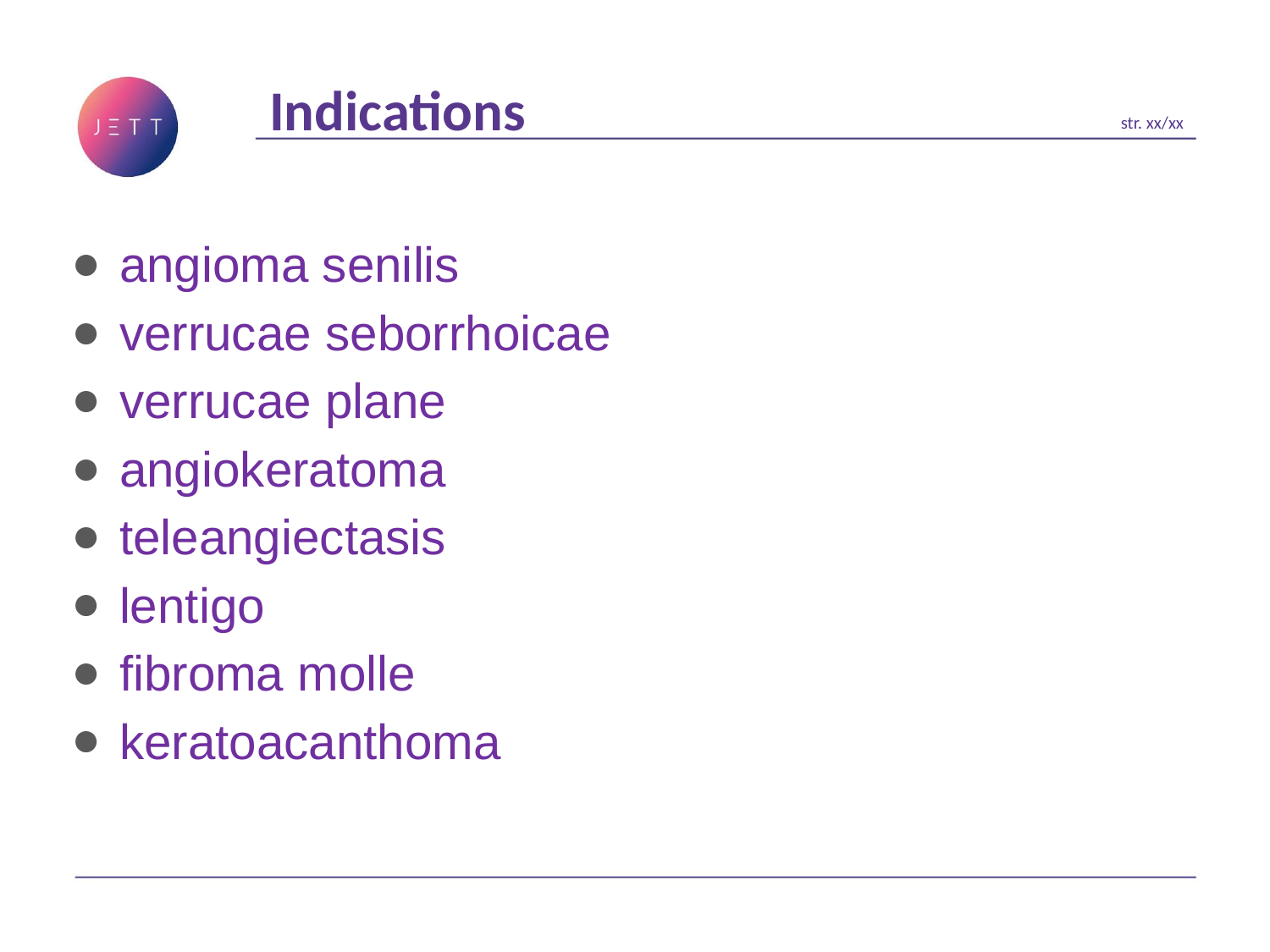

Indications
str. xx/xx
angioma senilis
verrucae seborrhoicae
verrucae plane
angiokeratoma
teleangiectasis
lentigo
fibroma molle
keratoacanthoma